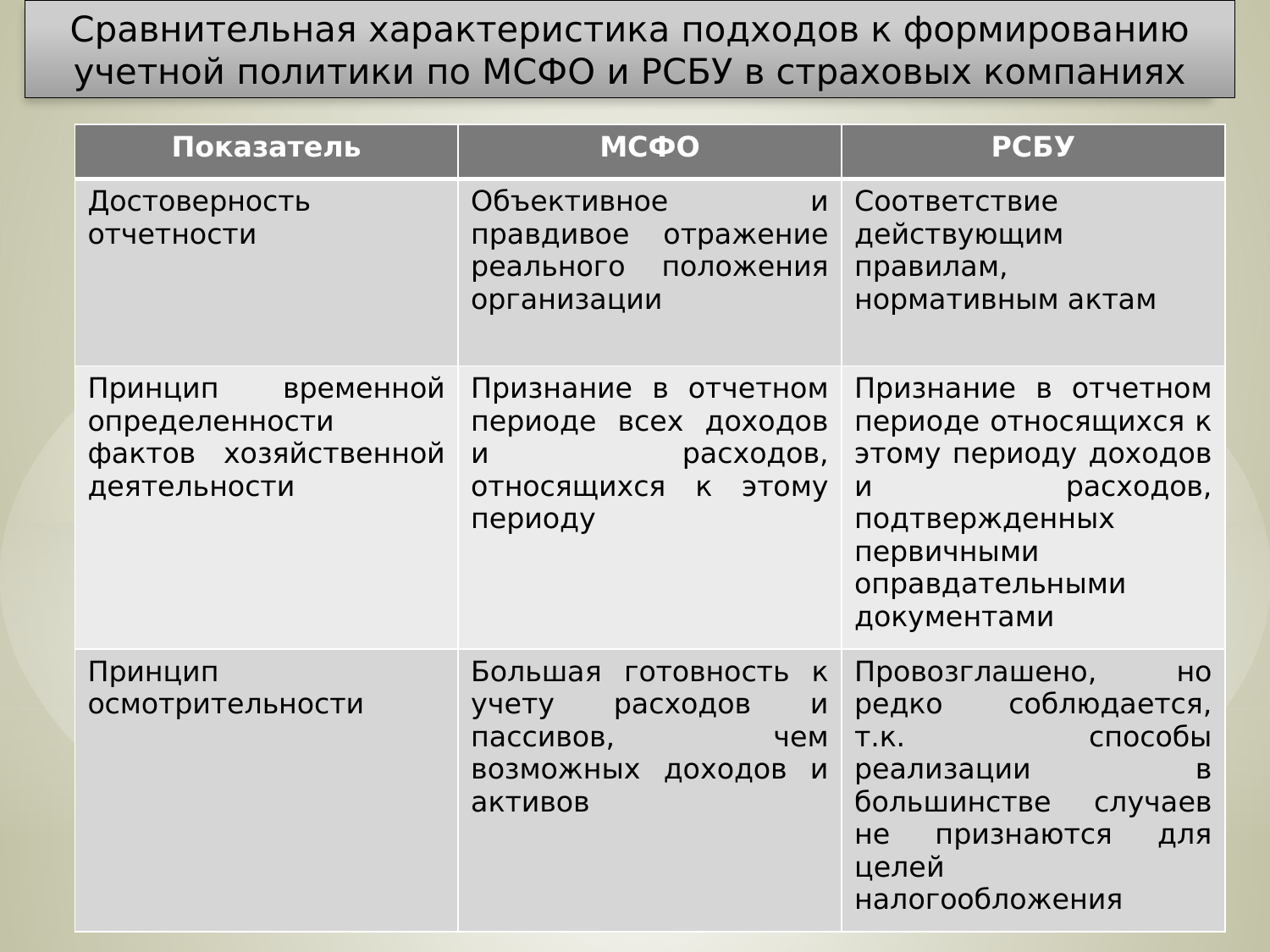

Сравнительная характеристика подходов к формированию учетной политики по МСФО и РСБУ в страховых компаниях
| Показатель | МСФО | РСБУ |
| --- | --- | --- |
| Достоверность отчетности | Объективное и правдивое отражение реального положения организации | Соответствие действующим правилам, нормативным актам |
| Принцип временной определенности фактов хозяйственной деятельности | Признание в отчетном периоде всех доходов и расходов, относящихся к этому периоду | Признание в отчетном периоде относящихся к этому периоду доходов и расходов, подтвержденных первичными оправдательными документами |
| Принцип осмотрительности | Большая готовность к учету расходов и пассивов, чем возможных доходов и активов | Провозглашено, но редко соблюдается, т.к. способы реализации в большинстве случаев не признаются для целей налогообложения |